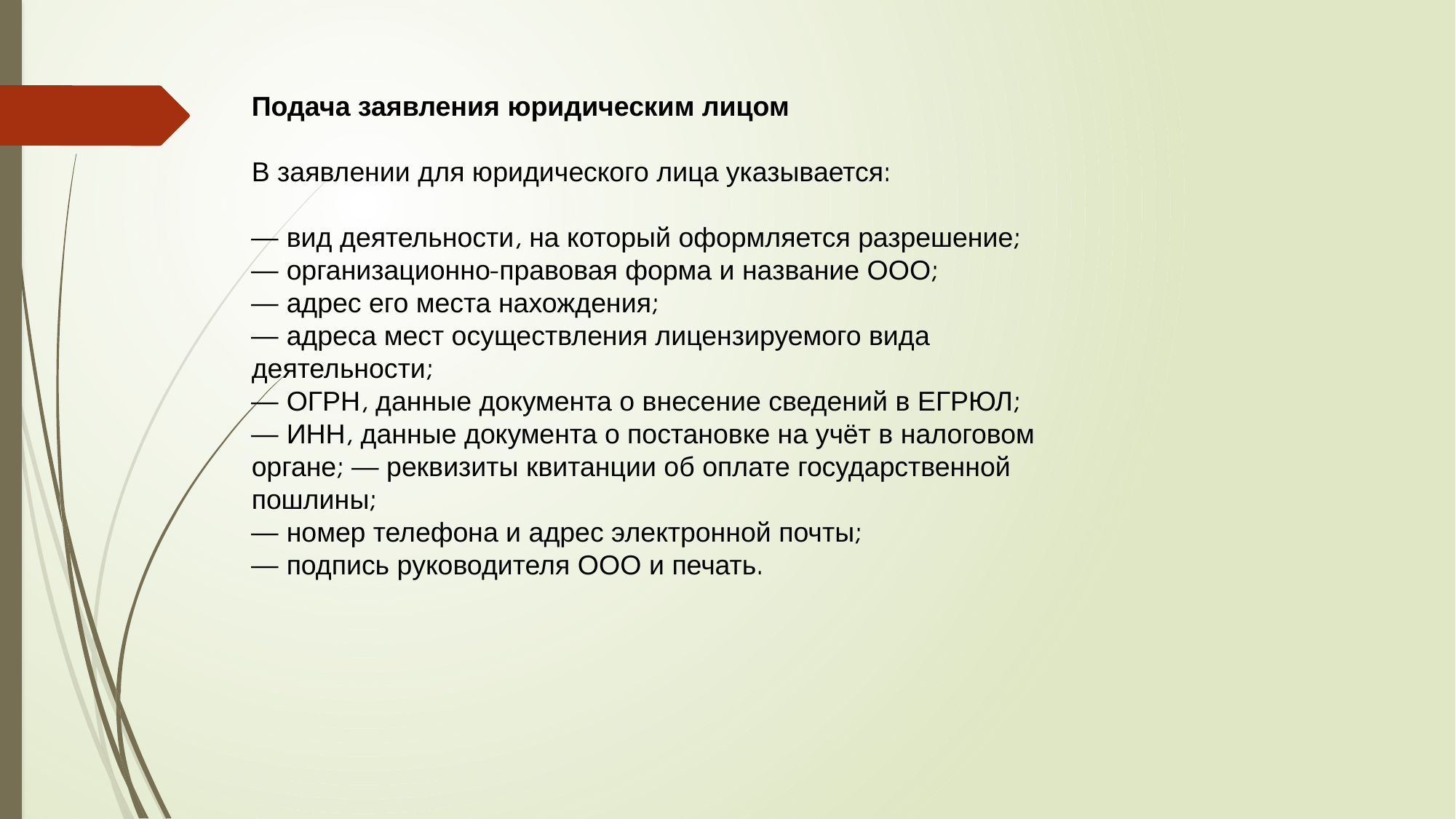

Подача заявления юридическим лицом

В заявлении для юридического лица указывается:

— вид деятельности, на который оформляется разрешение;
— организационно-правовая форма и название ООО;
— адрес его места нахождения;
— адреса мест осуществления лицензируемого вида деятельности;
— ОГРН, данные документа о внесение сведений в ЕГРЮЛ;
— ИНН, данные документа о постановке на учёт в налоговом органе; — реквизиты квитанции об оплате государственной пошлины;
— номер телефона и адрес электронной почты;
— подпись руководителя ООО и печать.